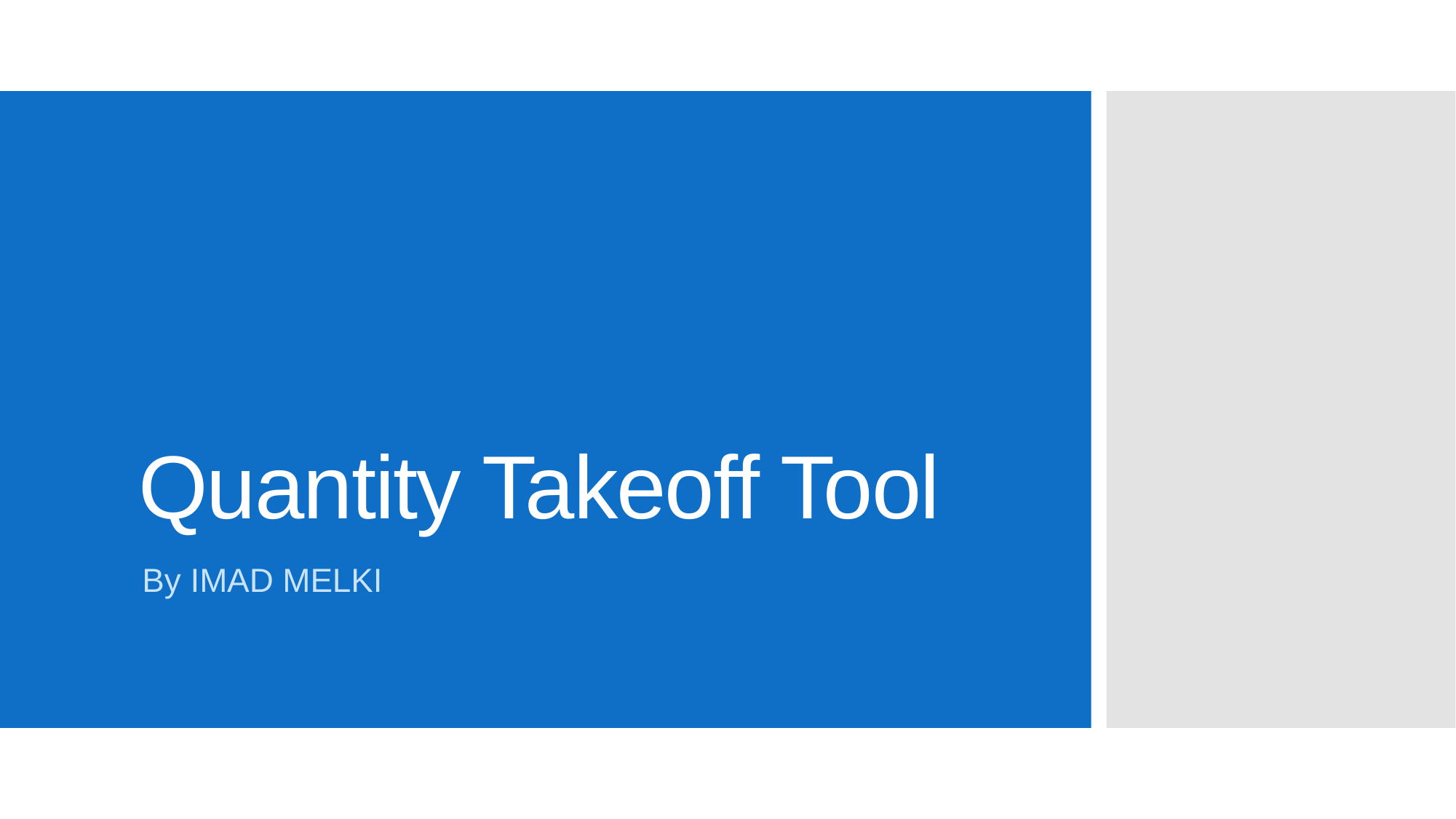

# Quantity Takeoff Tool
By IMAD MELKI